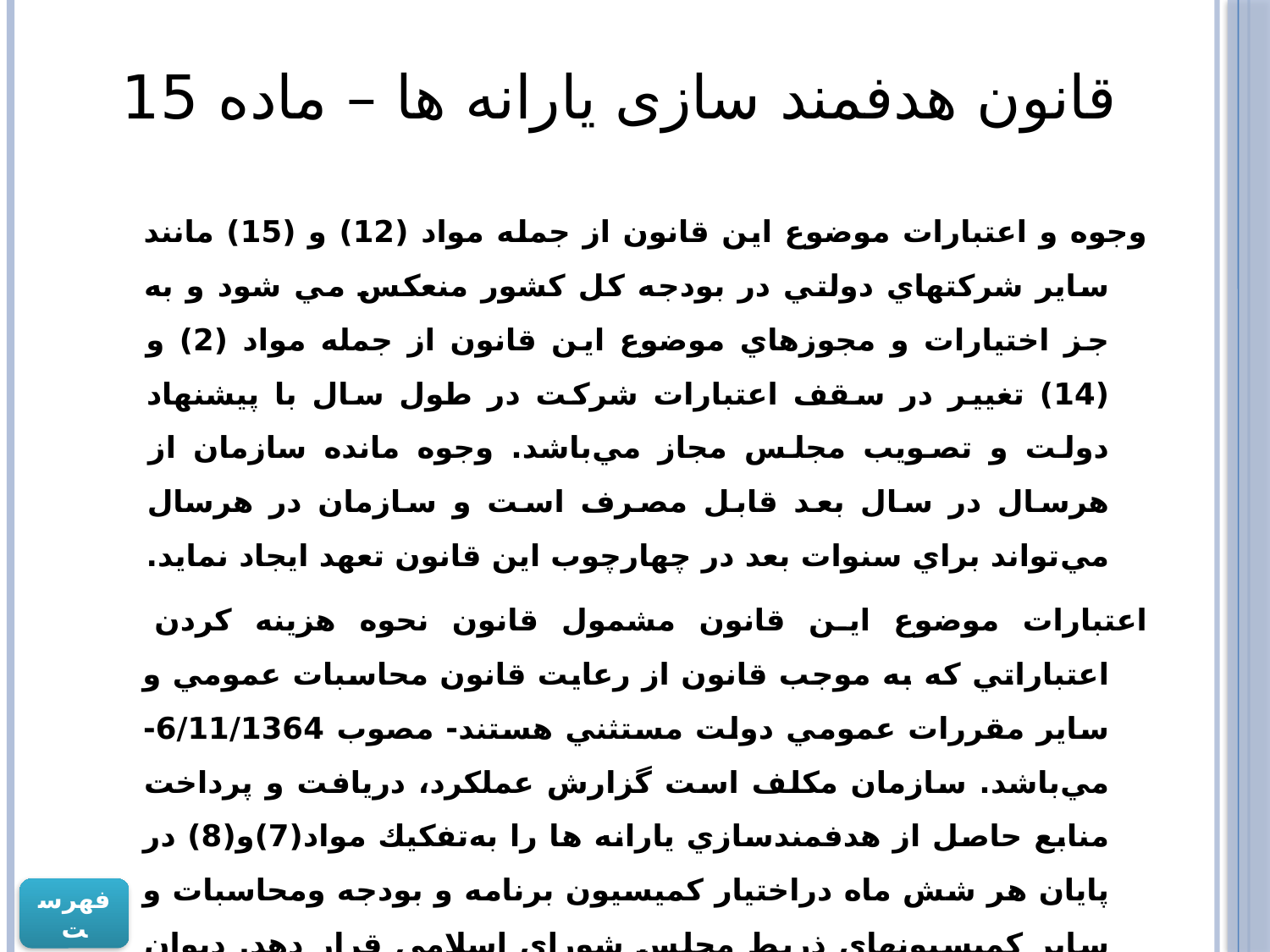

# قانون هدفمند سازی یارانه ها – ماده 15
وجوه و اعتبارات موضوع اين قانون از جمله مواد (12) و (15) مانند ساير شركتهاي دولتي در بودجه كل كشور منعكس مي شود و به جز اختيارات و مجوزهاي موضوع اين قانون از جمله مواد (2) و (14) تغيير در سقف اعتبارات شركت در طول سال با پيشنهاد دولت و تصويب مجلس مجاز مي‌باشد. وجوه مانده سازمان از هرسال در سال بعد قابل مصرف است و سازمان در هرسال مي‌تواند براي سنوات بعد در چهارچوب اين قانون تعهد ايجاد نمايد.
اعتبارات موضوع اين قانون مشمول قانون نحوه هزينه كردن اعتباراتي كه به موجب قانون از رعايت قانون محاسبات عمومي و ساير مقررات عمومي دولت مستثني هستند- مصوب 6/11/1364- مي‌باشد. سازمان مكلف است گزارش عملكرد، دريافت و پرداخت منابع حاصل از هدفمندسازي يارانه ها را به‌تفكيك مواد(7)و(8) در پايان هر شش ماه دراختيار كميسيون برنامه و بودجه ومحاسبات و ساير كميسيونهاي ذ‌ربط مجلس شوراي اسلامي قرار دهد. ديوان محاسبات كشور مكلف است در مقاطع شش‌ماهه گزارش عمليات انجام‌شده توسط سازمان را براساس اهداف پيش‌بيني شده در اين قانون به مجلس شوراي اسلامي ارائه نمايد.

فهرست